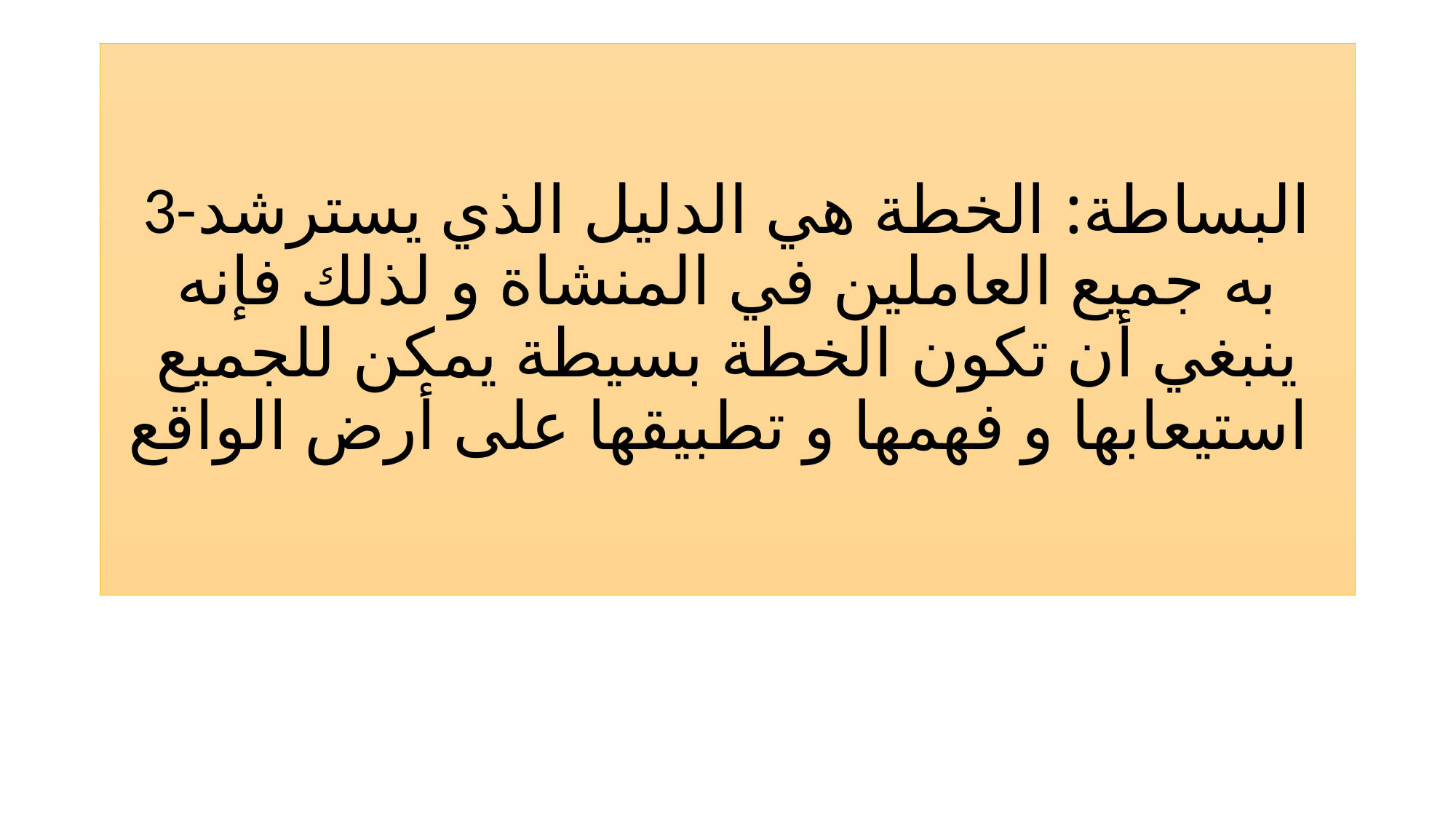

# 3-البساطة: الخطة هي الدليل الذي يسترشد به جميع العاملين في المنشاة و لذلك فإنه ينبغي أن تكون الخطة بسيطة يمكن للجميع استيعابها و فهمها و تطبيقها على أرض الواقع